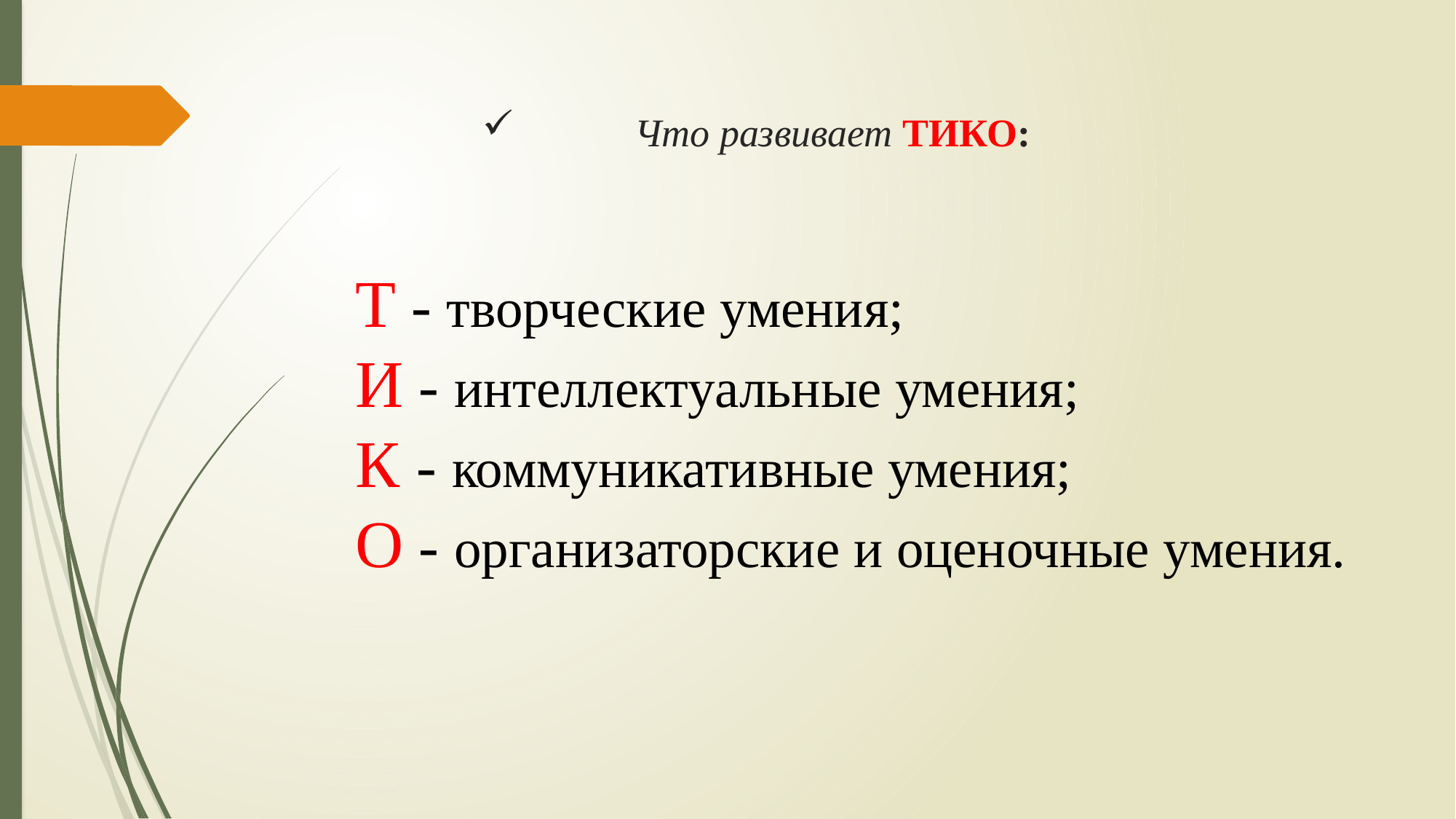

# Что развивает ТИКО:
Т - творческие умения;
И - интеллектуальные умения;
К - коммуникативные умения;
О - организаторские и оценочные умения.